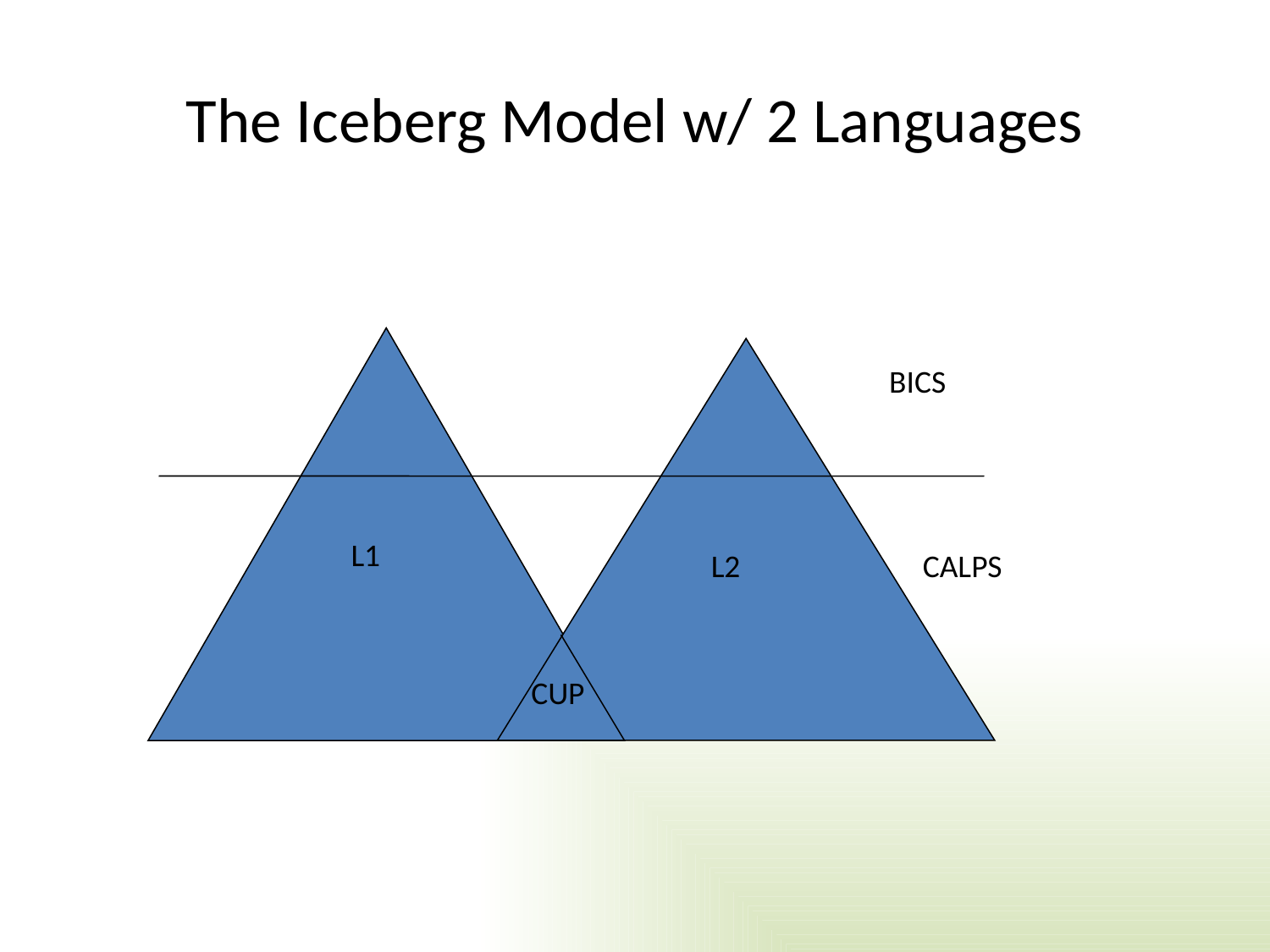

# The Iceberg Model w/ 2 Languages

BICS

L1
L2
CALPS

CUP